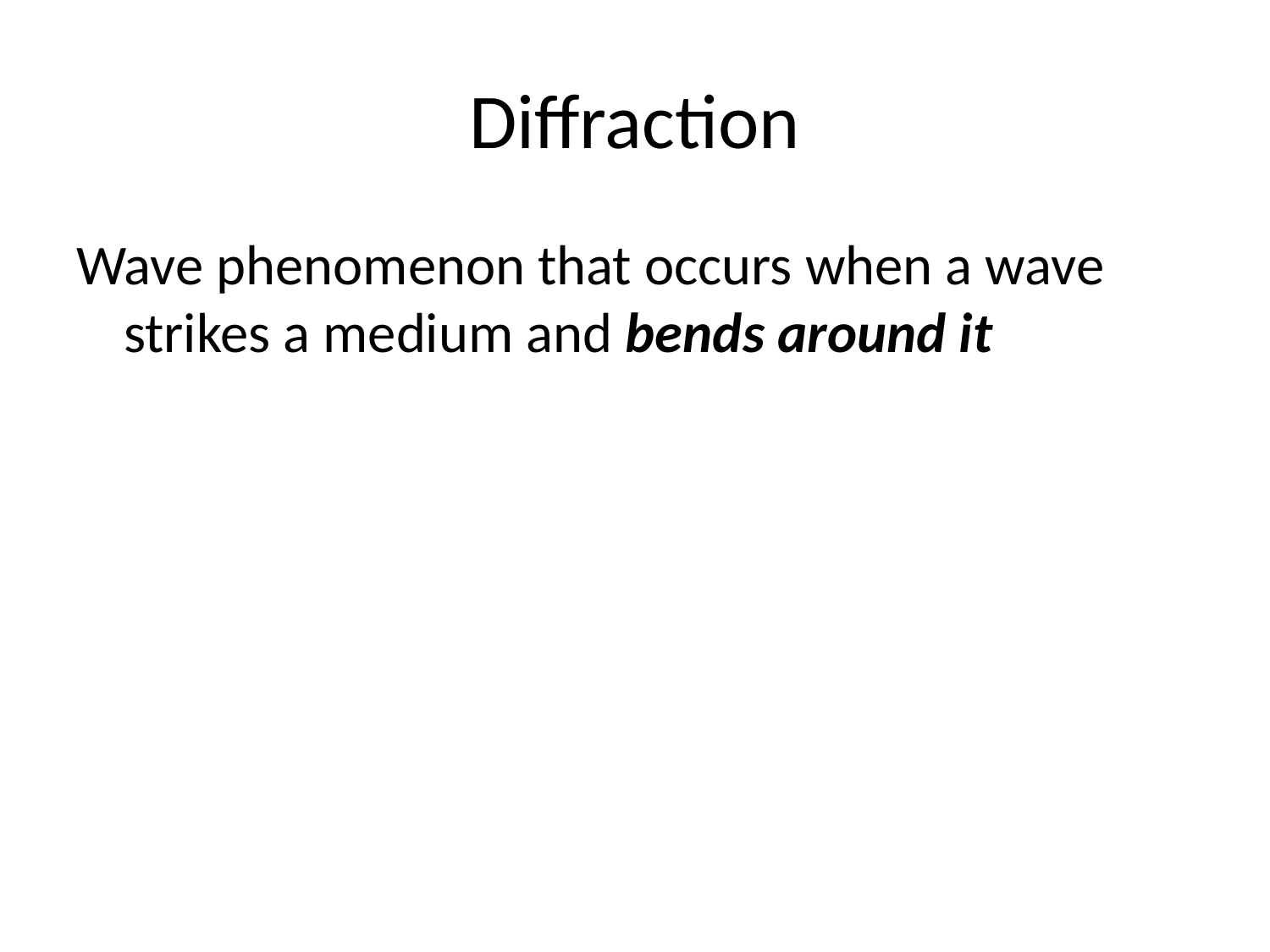

# Diffraction
Wave phenomenon that occurs when a wave strikes a medium and bends around it